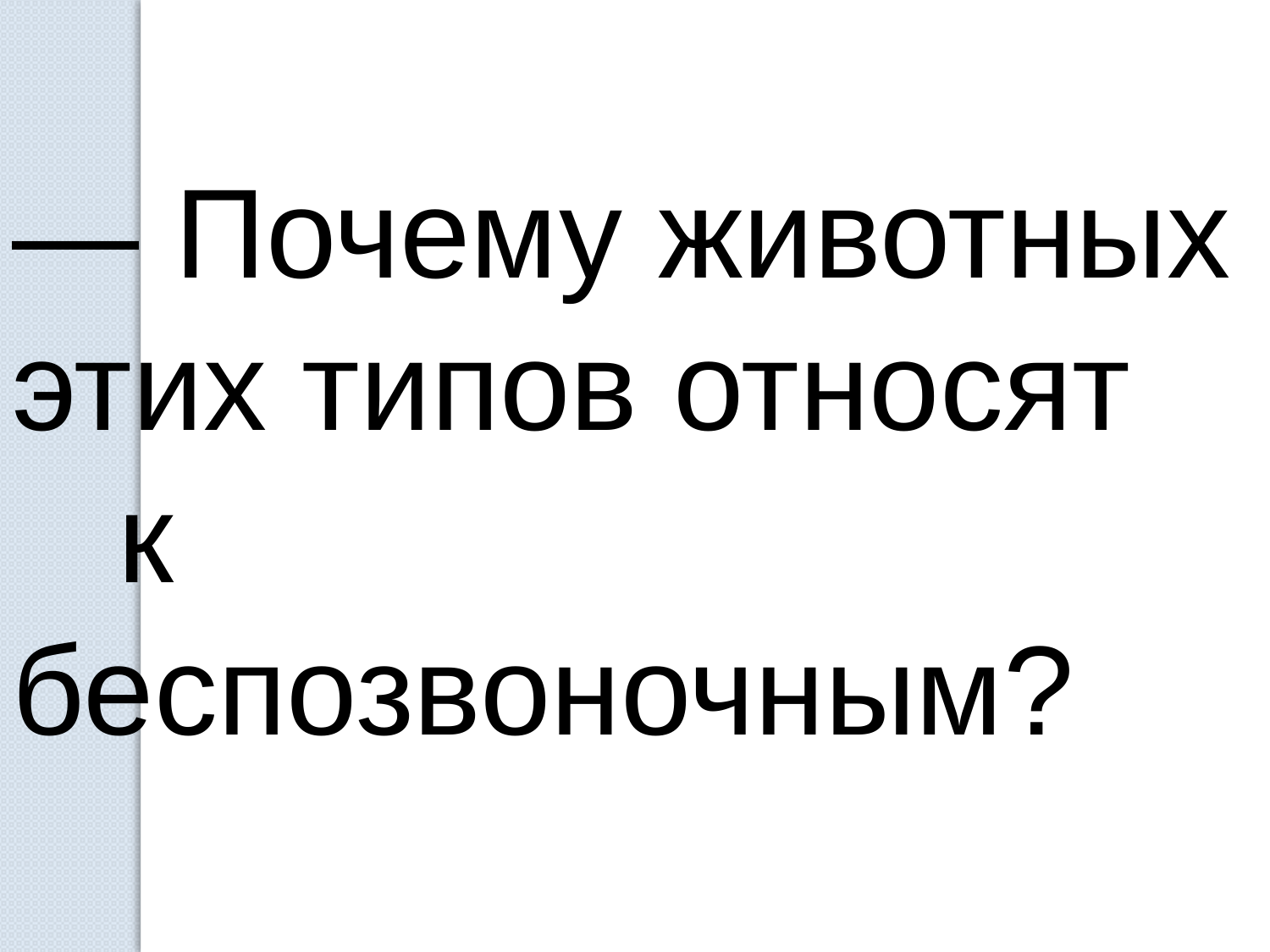

— Почему животных этих типов относят       к беспозвоночным?